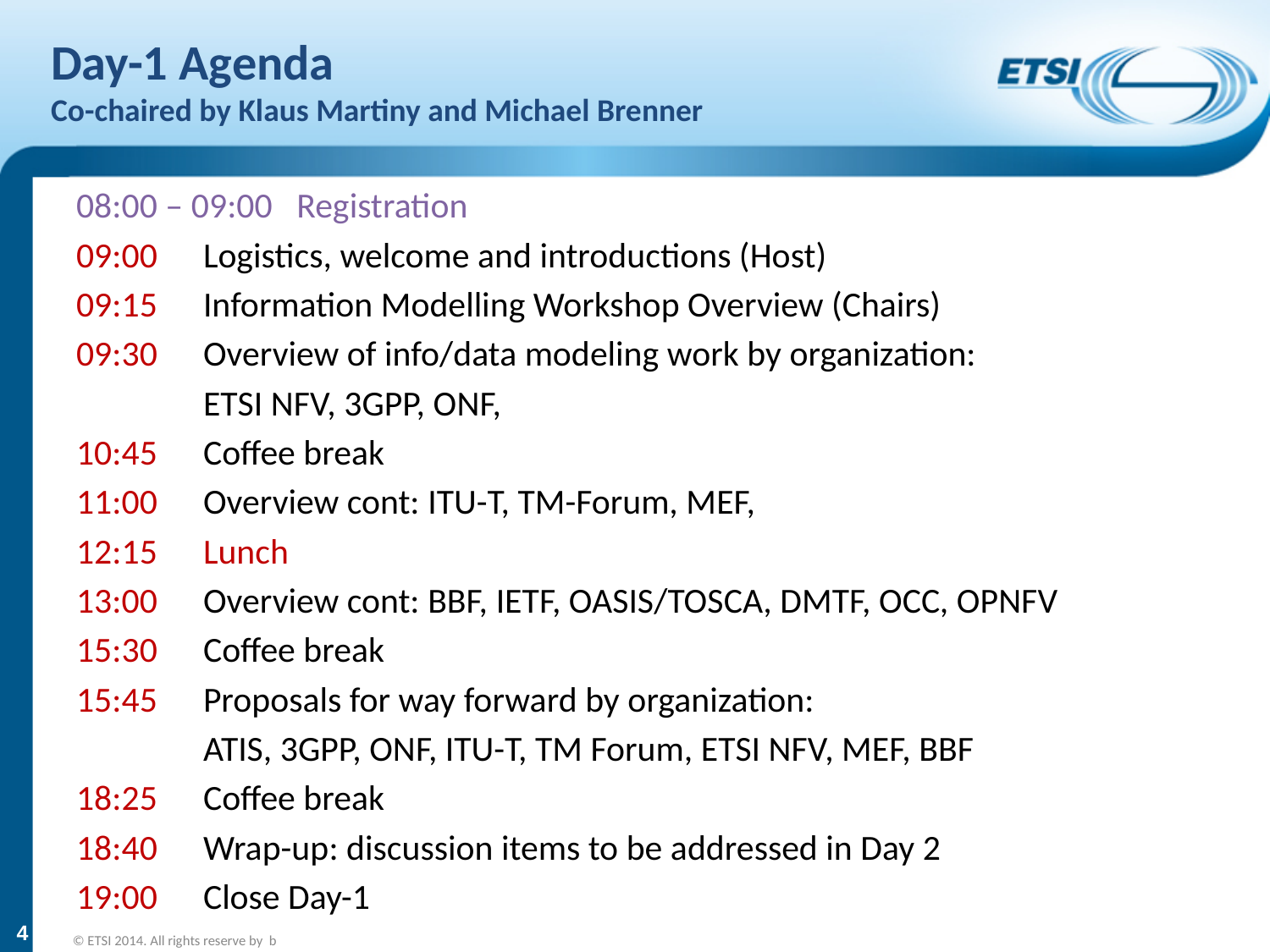

# Day-1 Agenda Co-chaired by Klaus Martiny and Michael Brenner
08:00 – 09:00   Registration
09:00	Logistics, welcome and introductions (Host)
09:15	Information Modelling Workshop Overview (Chairs)
09:30	Overview of info/data modeling work by organization:
	ETSI NFV, 3GPP, ONF,
10:45	Coffee break
11:00	Overview cont: ITU-T, TM-Forum, MEF,
12:15	Lunch
13:00 	Overview cont: BBF, IETF, OASIS/TOSCA, DMTF, OCC, OPNFV
15:30	Coffee break
15:45	Proposals for way forward by organization:
	ATIS, 3GPP, ONF, ITU-T, TM Forum, ETSI NFV, MEF, BBF
18:25	Coffee break
18:40	Wrap-up: discussion items to be addressed in Day 2
19:00	Close Day-1
4
© ETSI 2014. All rights reserve by  b